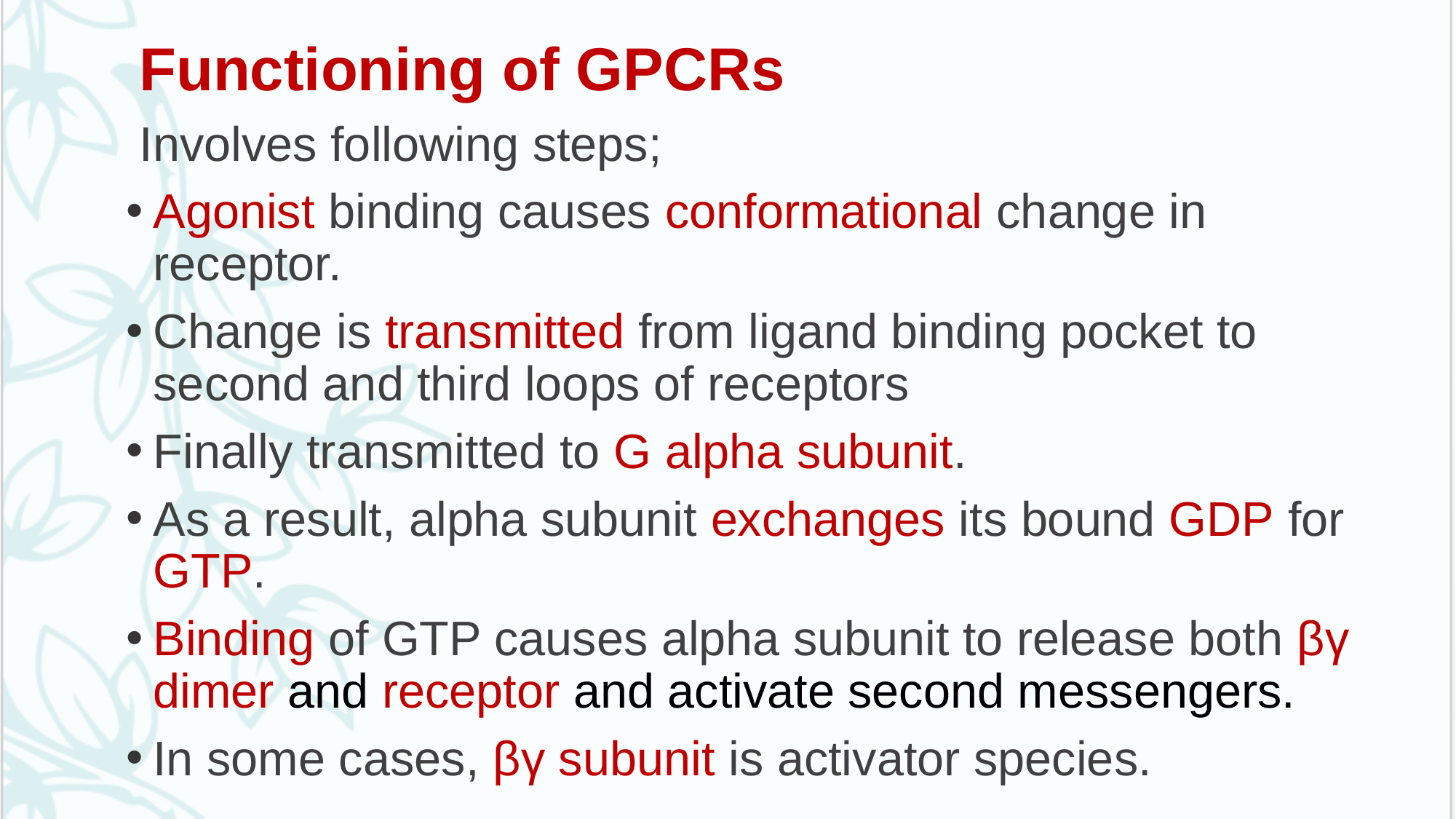

# .
 Functioning of GPCRs
 Involves following steps;
Agonist binding causes conformational change in receptor.
Change is transmitted from ligand binding pocket to second and third loops of receptors
Finally transmitted to G alpha subunit.
As a result, alpha subunit exchanges its bound GDP for GTP.
Binding of GTP causes alpha subunit to release both βγ dimer and receptor and activate second messengers.
In some cases, βγ subunit is activator species.